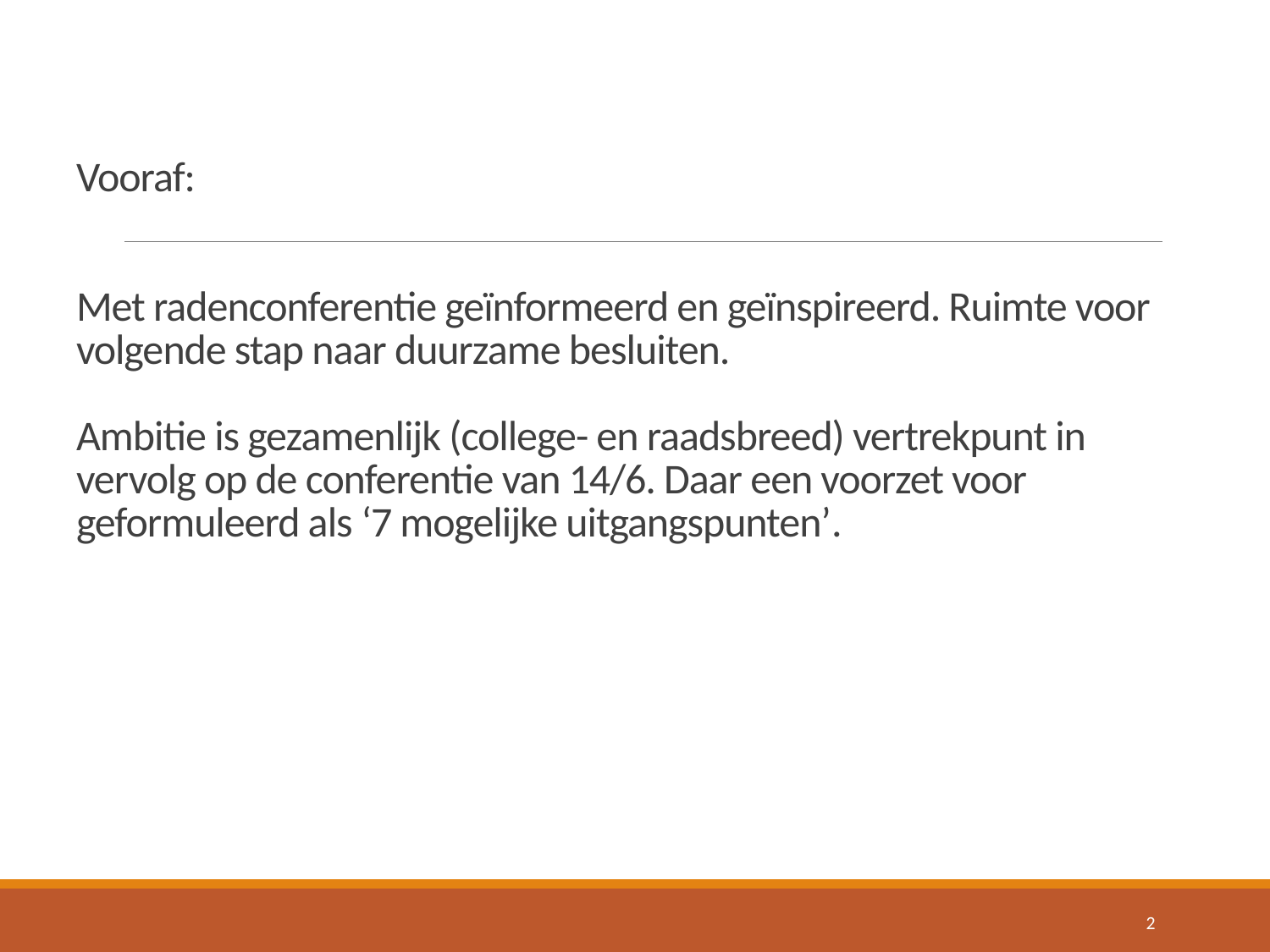

# Vooraf: Met radenconferentie geïnformeerd en geïnspireerd. Ruimte voor volgende stap naar duurzame besluiten. Ambitie is gezamenlijk (college- en raadsbreed) vertrekpunt in vervolg op de conferentie van 14/6. Daar een voorzet voor geformuleerd als ‘7 mogelijke uitgangspunten’.
2